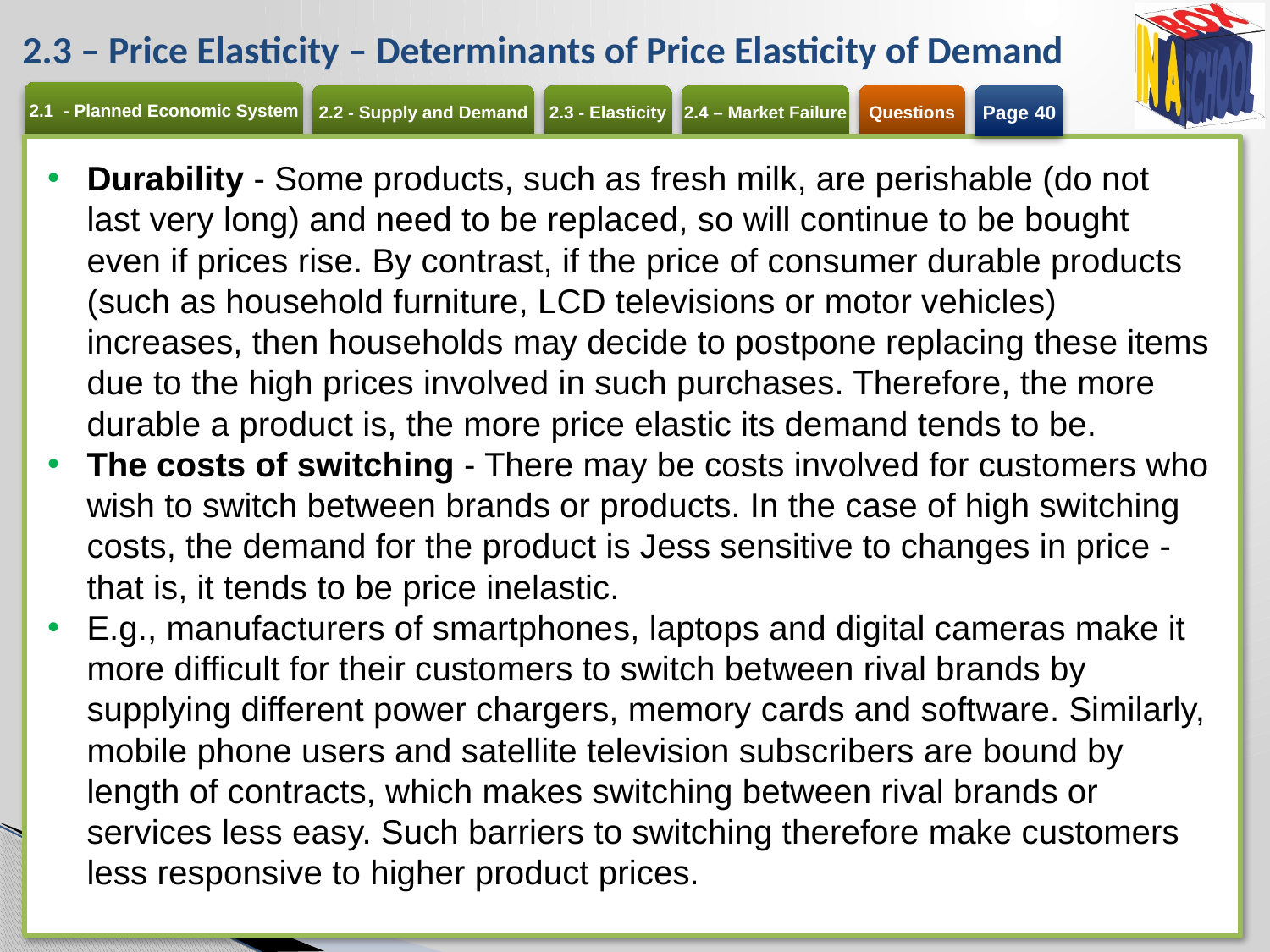

# 2.3 – Price Elasticity – Determinants of Price Elasticity of Demand
Page 40
Durability - Some products, such as fresh milk, are perishable (do not last very long) and need to be replaced, so will continue to be bought even if prices rise. By contrast, if the price of consumer durable products (such as household furniture, LCD televisions or motor vehicles) increases, then households may decide to postpone replacing these items due to the high prices involved in such purchases. Therefore, the more durable a product is, the more price elastic its demand tends to be.
The costs of switching - There may be costs involved for customers who wish to switch between brands or products. In the case of high switching costs, the demand for the product is Jess sensitive to changes in price - that is, it tends to be price inelastic.
E.g., manufacturers of smartphones, laptops and digital cameras make it more difficult for their customers to switch between rival brands by supplying different power chargers, memory cards and software. Similarly, mobile phone users and satellite television subscribers are bound by length of contracts, which makes switching between rival brands or services less easy. Such barriers to switching therefore make customers less responsive to higher product prices.